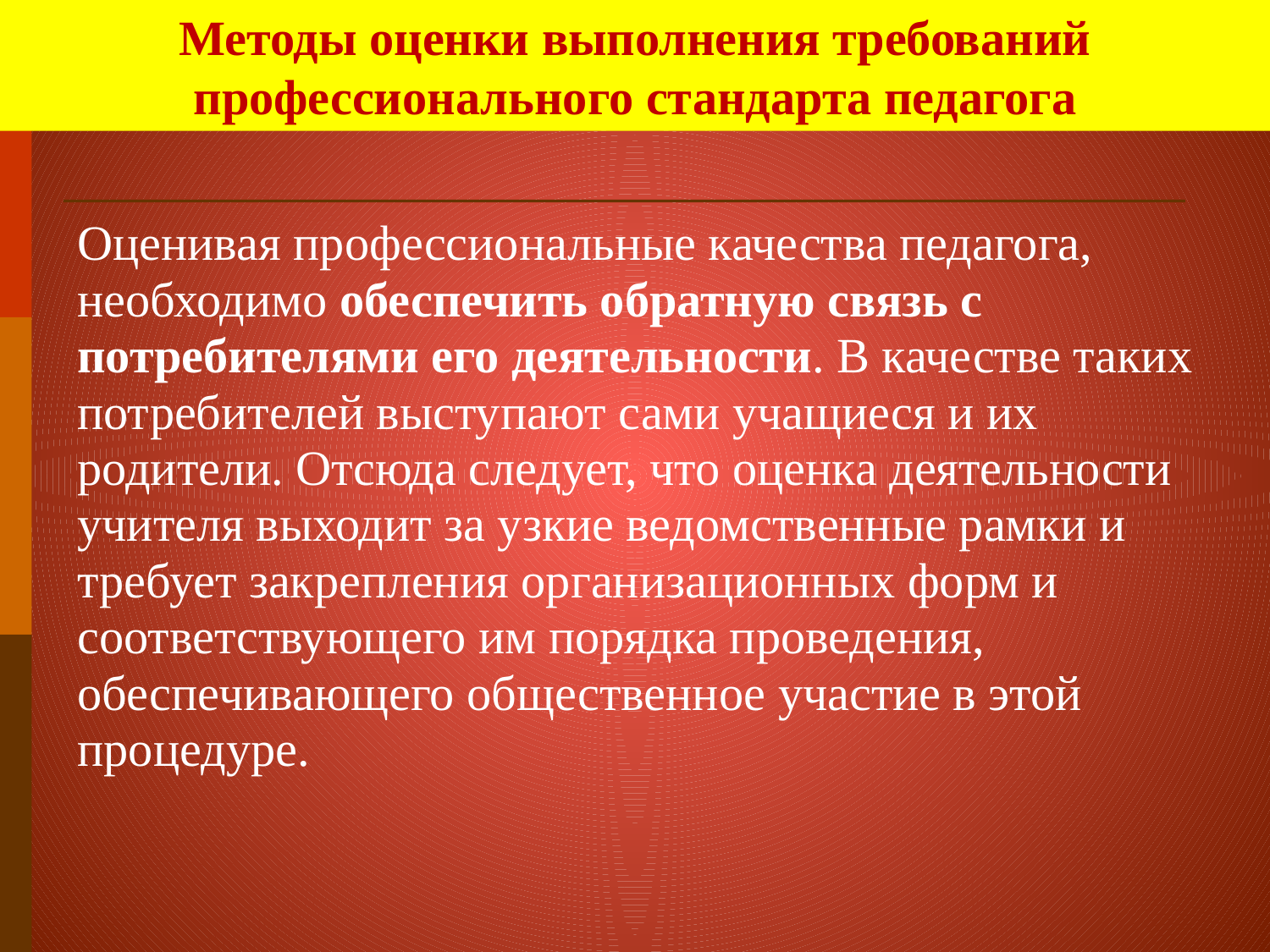

Методы оценки выполнения требований профессионального стандарта педагога
Оценивая профессиональные качества педагога, необходимо обеспечить обратную связь с потребителями его деятельности. В качестве таких потребителей выступают сами учащиеся и их родители. Отсюда следует, что оценка деятельности учителя выходит за узкие ведомственные рамки и требует закрепления организационных форм и соответствующего им порядка проведения, обеспечивающего общественное участие в этой процедуре.